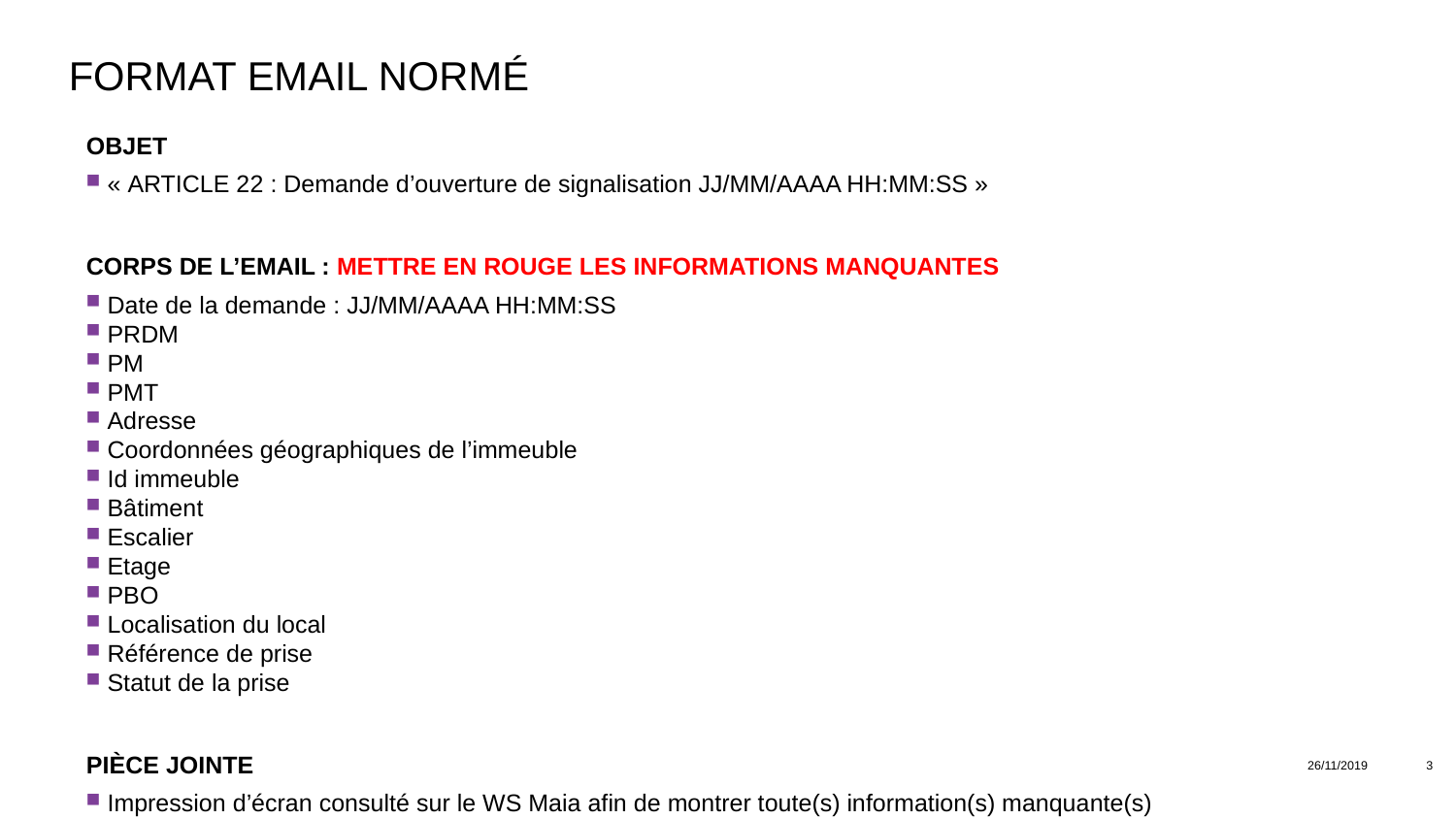

# FORMAT email normé

OBJET
« ARTICLE 22 : Demande d’ouverture de signalisation JJ/MM/AAAA HH:MM:SS »

CORPS de l’Email : mettre en rouge les informations manquantes
Date de la demande : JJ/MM/AAAA HH:MM:SS
PRDM
PM
PMT
Adresse
Coordonnées géographiques de l’immeuble
Id immeuble
Bâtiment
Escalier
Etage
PBO
Localisation du local
Référence de prise
Statut de la prise

Pièce jointe
Impression d’écran consulté sur le WS Maia afin de montrer toute(s) information(s) manquante(s)

26/11/2019
3